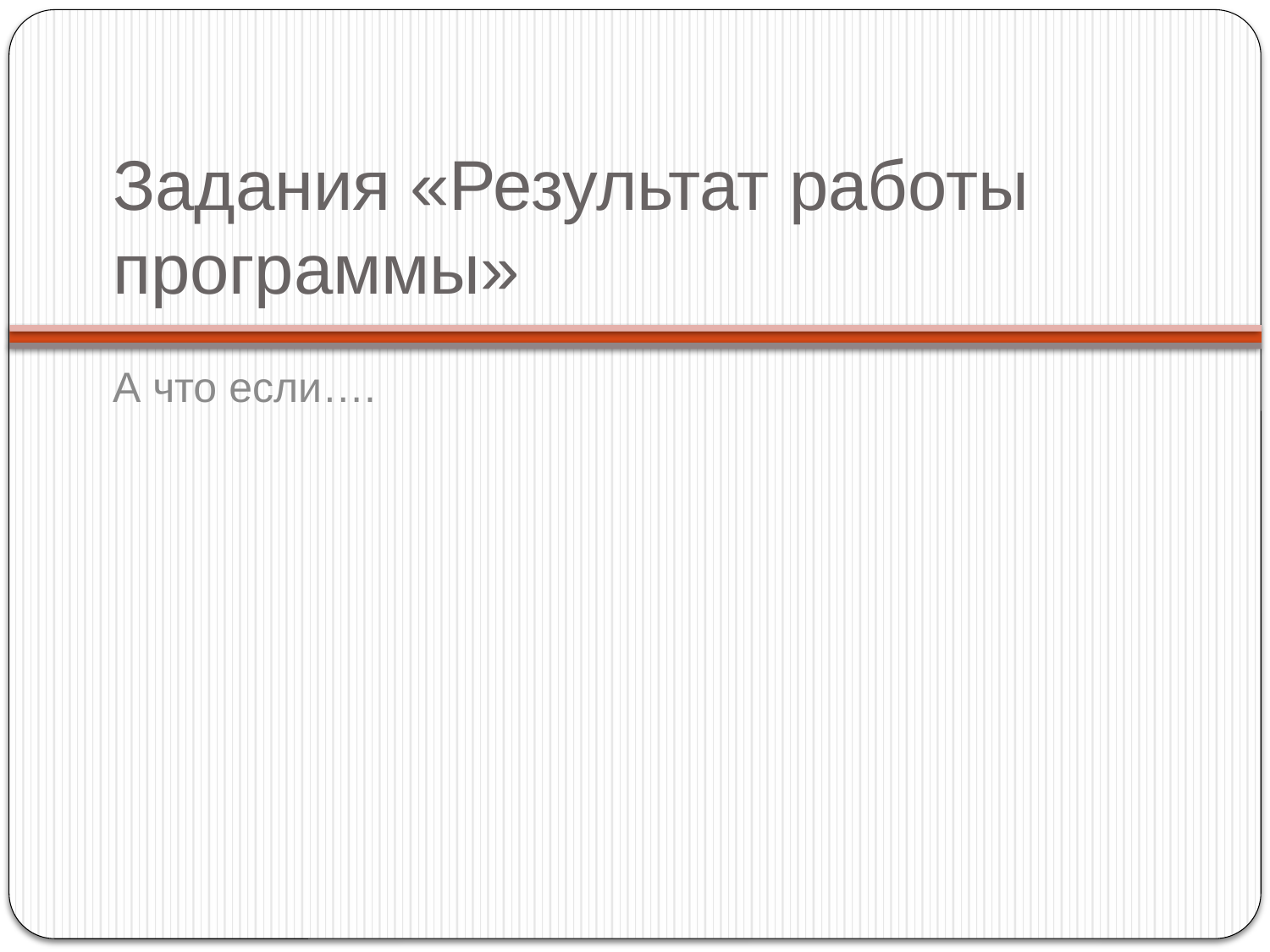

# Задания «Результат работы программы»
А что если….